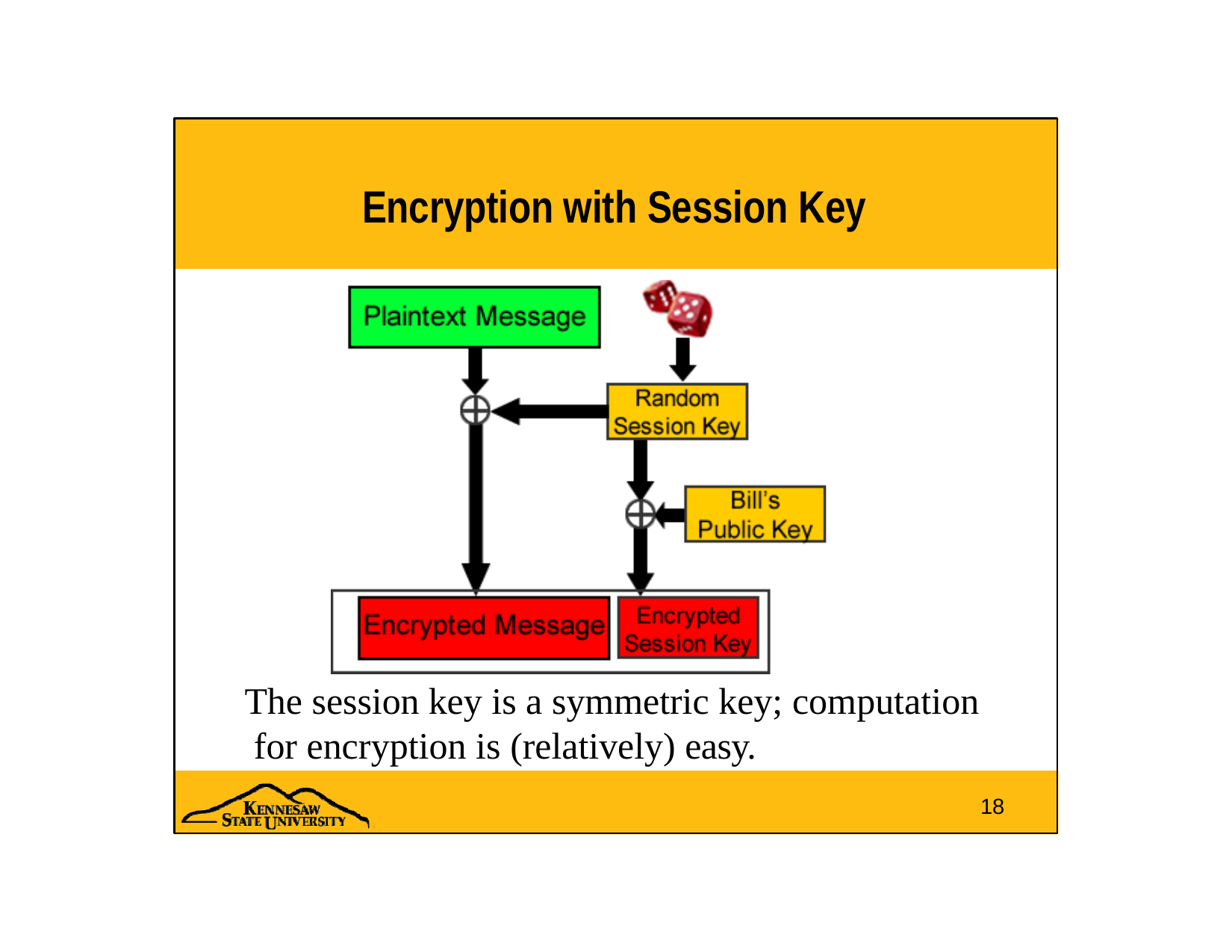

# Encryption with Session Key

The session key is a symmetric key; computation  for encryption is (relatively) easy.

18